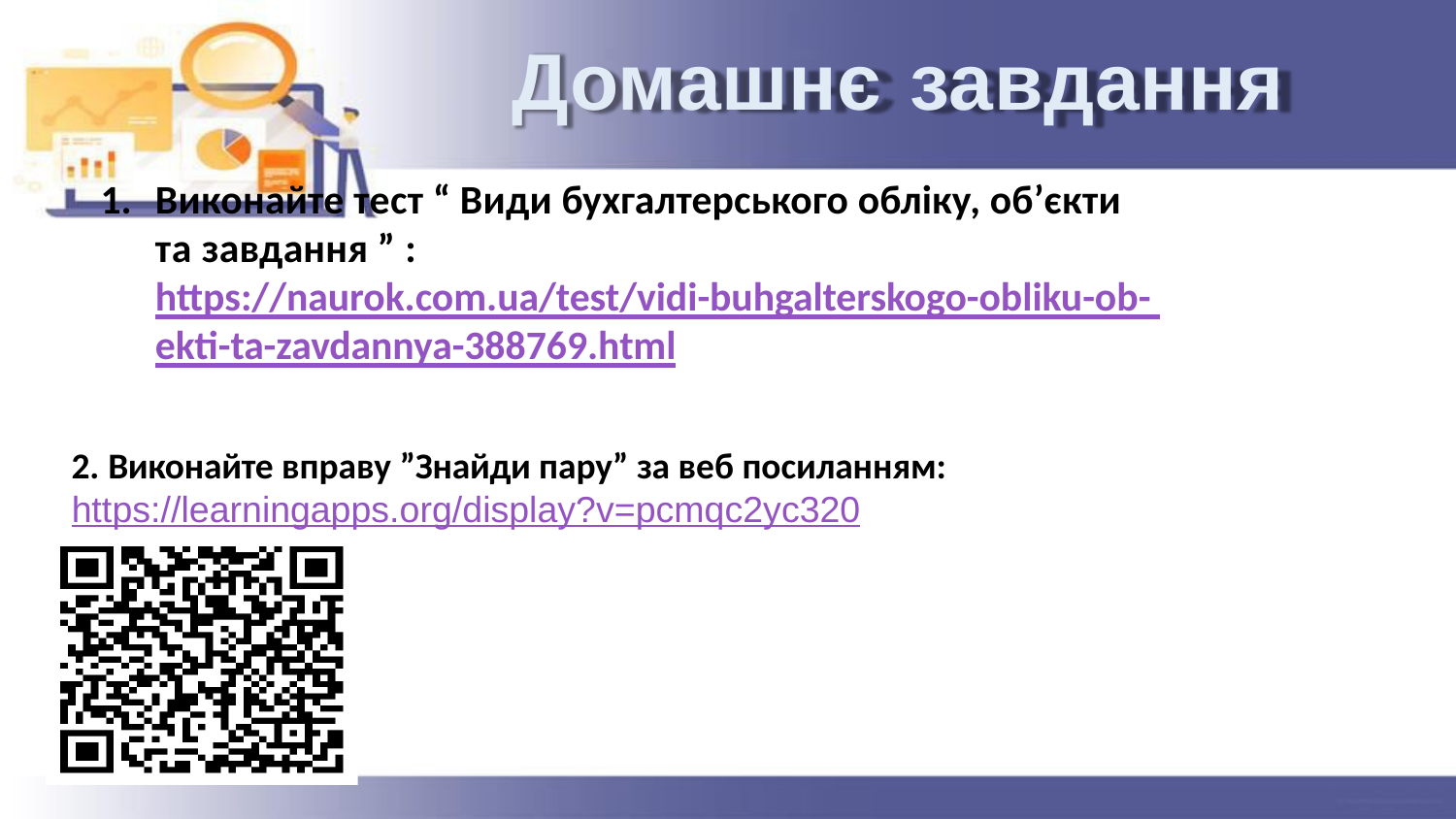

# Домашнє завдання

Виконайте тест “ Види бухгалтерського обліку, об’єкти
та завдання ” :	https://naurok.com.ua/test/vidi-buhgalterskogo-obliku-ob-  ekti-ta-zavdannya-388769.html

Виконайте вправу ”Знайди пару” за веб посиланням:
https://learningapps.org/display?v=pcmqc2yc320
або QR-Code